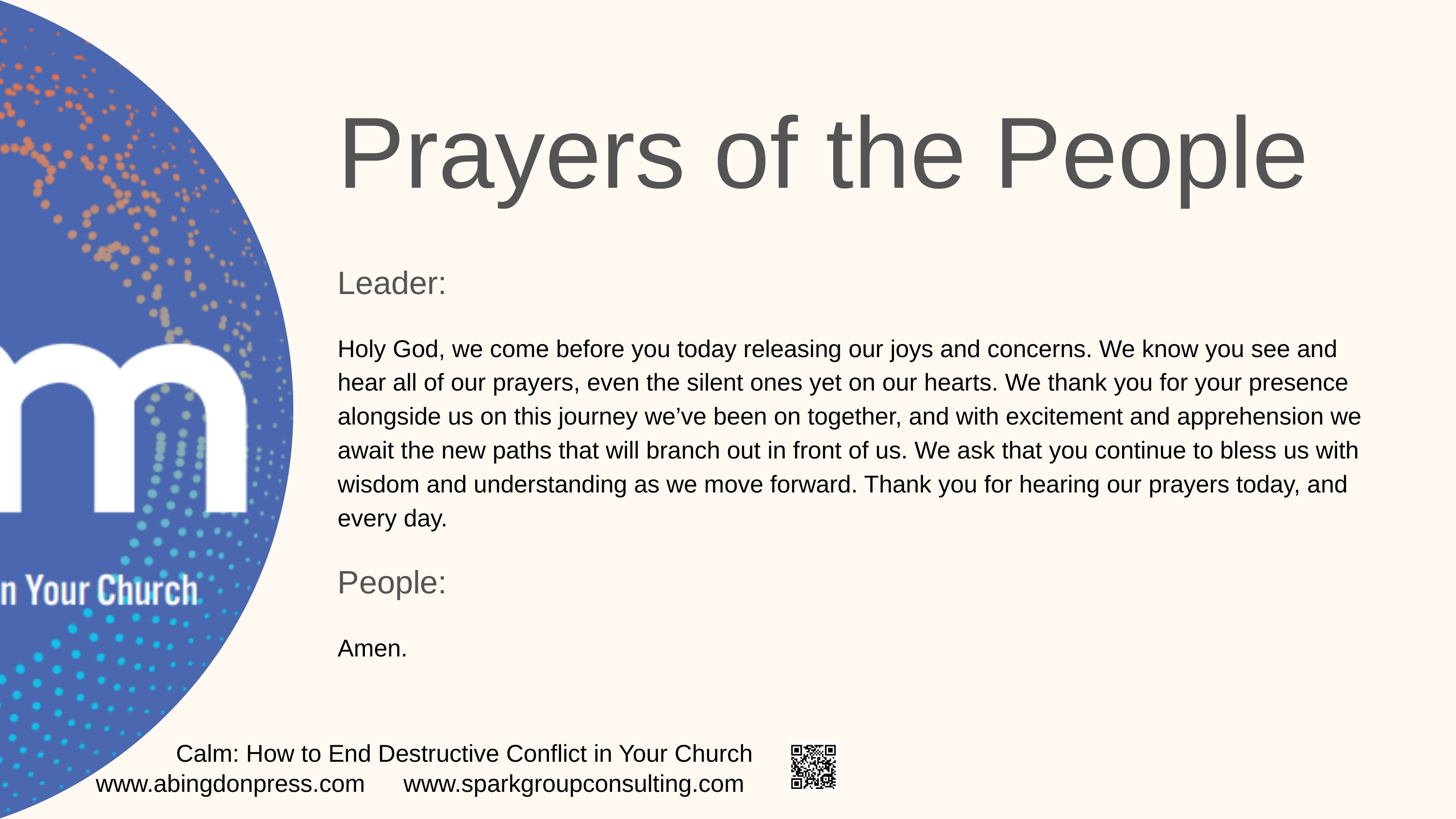

Prayers of the People
Leader:
Holy God, we come before you today releasing our joys and concerns. We know you see and hear all of our prayers, even the silent ones yet on our hearts. We thank you for your presence alongside us on this journey we’ve been on together, and with excitement and apprehension we await the new paths that will branch out in front of us. We ask that you continue to bless us with wisdom and understanding as we move forward. Thank you for hearing our prayers today, and every day.
People:
Amen.
Calm: How to End Destructive Conflict in Your Church

www.abingdonpress.com
www.sparkgroupconsulting.com